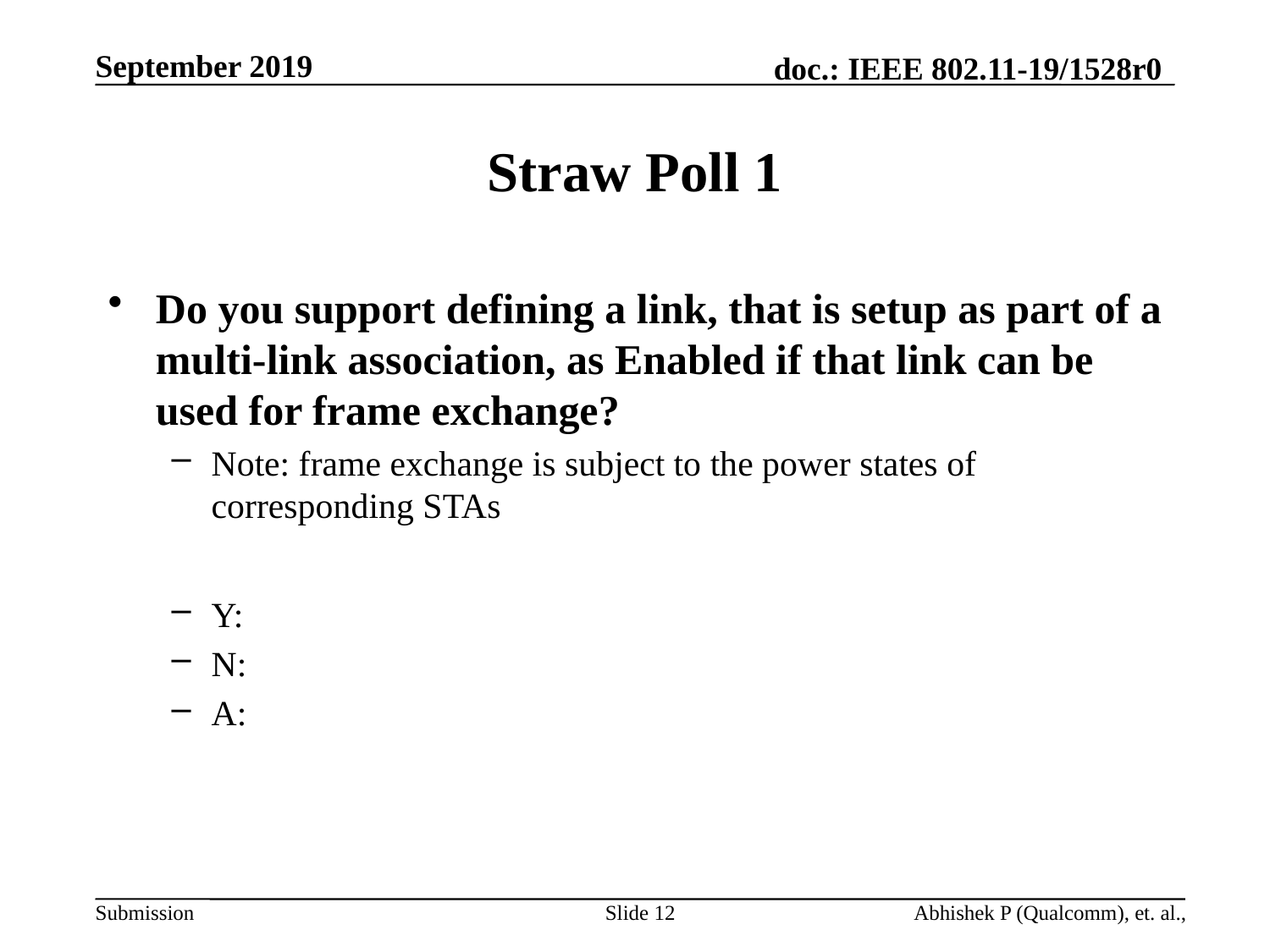

# Straw Poll 1
Do you support defining a link, that is setup as part of a multi-link association, as Enabled if that link can be used for frame exchange?
Note: frame exchange is subject to the power states of corresponding STAs

Y:
N:
A:
Slide 12
Abhishek P (Qualcomm), et. al.,